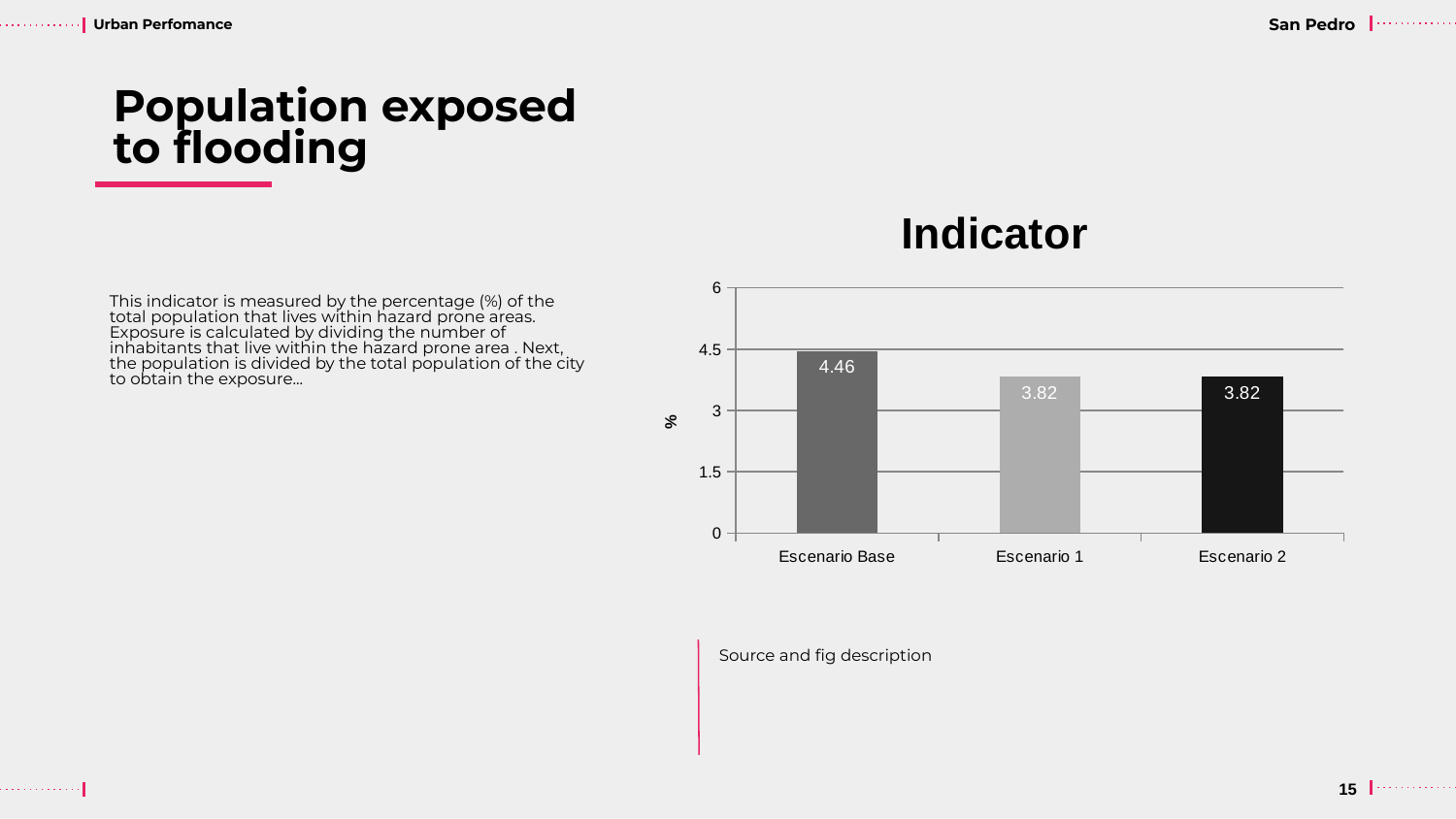

San Pedro
Population exposed to flooding

### Chart

| Category | Indicator |
|---|---|
| Escenario Base | 4.46 |
| Escenario 1 | 3.82 |
| Escenario 2 | 3.82 |
This indicator is measured by the percentage (%) of the total population that lives within hazard prone areas. Exposure is calculated by dividing the number of inhabitants that live within the hazard prone area . Next, the population is divided by the total population of the city to obtain the exposure...

Source and fig description